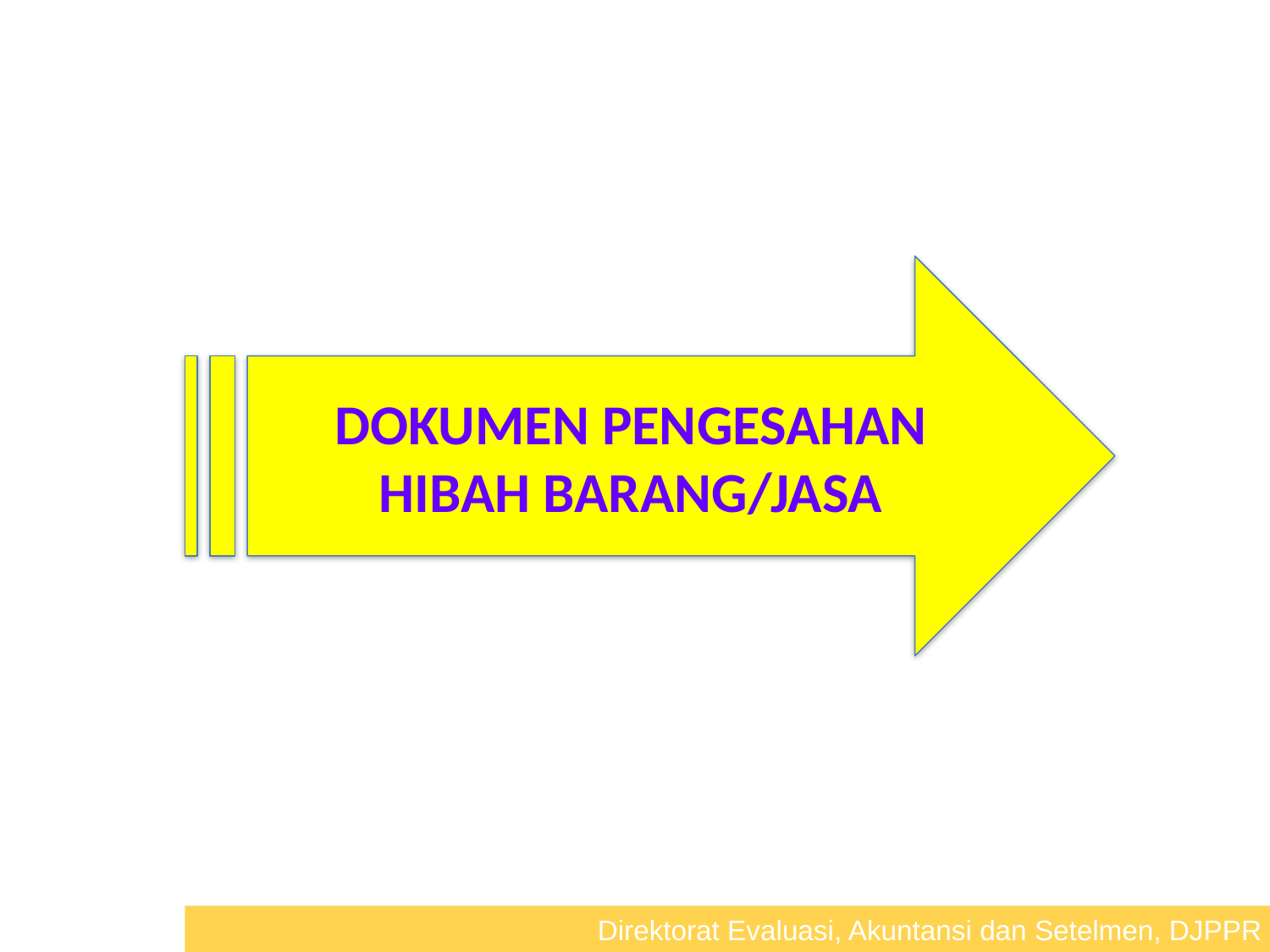

DOKUMEN PENGESAHAN HIBAH BARANG/JASA
Direktorat Evaluasi, Akuntansi dan Setelmen, DJPPR